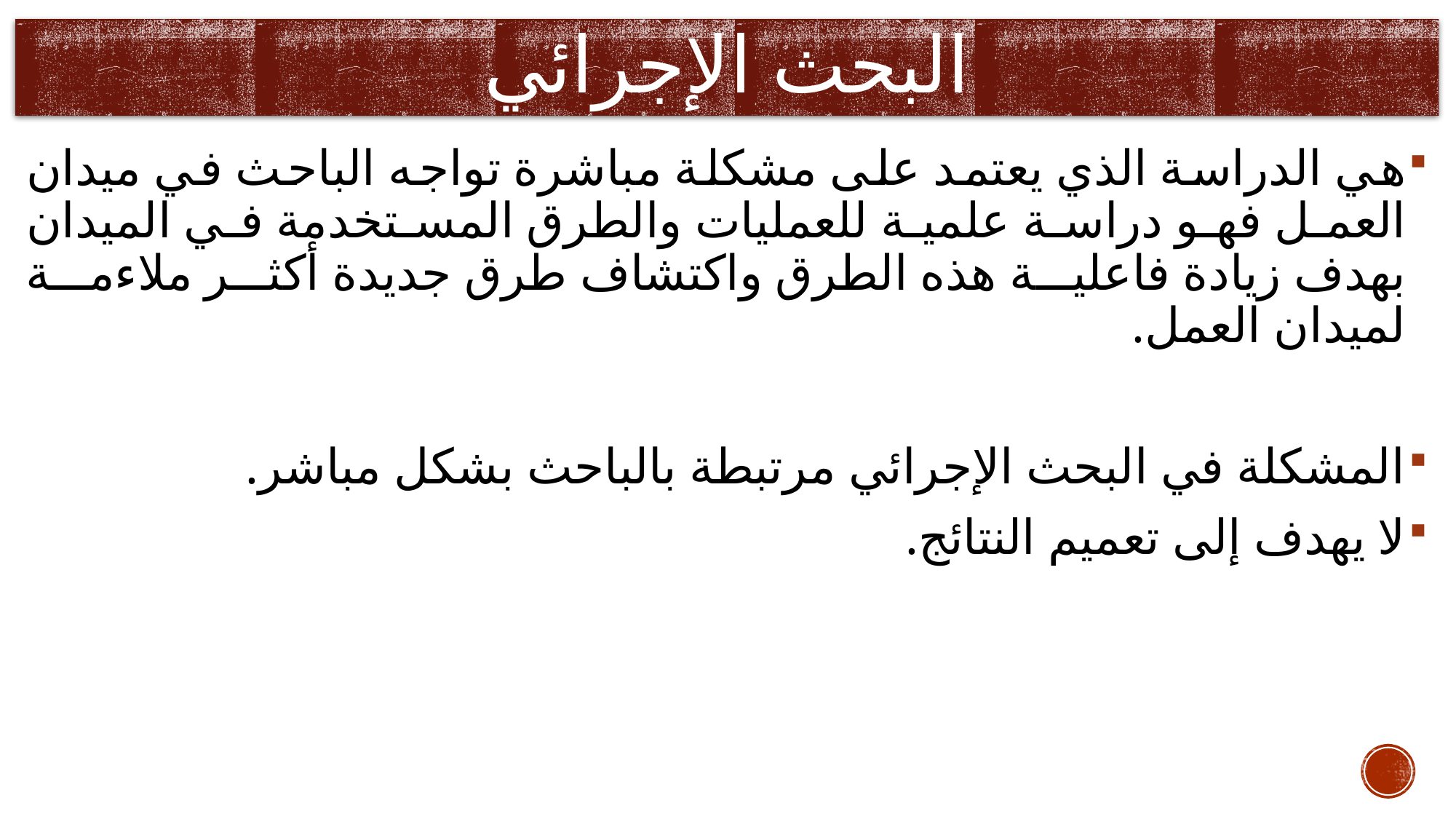

# البحث الإجرائي
هي الدراسة الذي يعتمد على مشكلة مباشرة تواجه الباحث في ميدان العمل فهو دراسة علمية للعمليات والطرق المستخدمة في الميدان بهدف زيادة فاعلية هذه الطرق واكتشاف طرق جديدة أكثر ملاءمة لميدان العمل.

المشكلة في البحث الإجرائي مرتبطة بالباحث بشكل مباشر.
لا يهدف إلى تعميم النتائج.